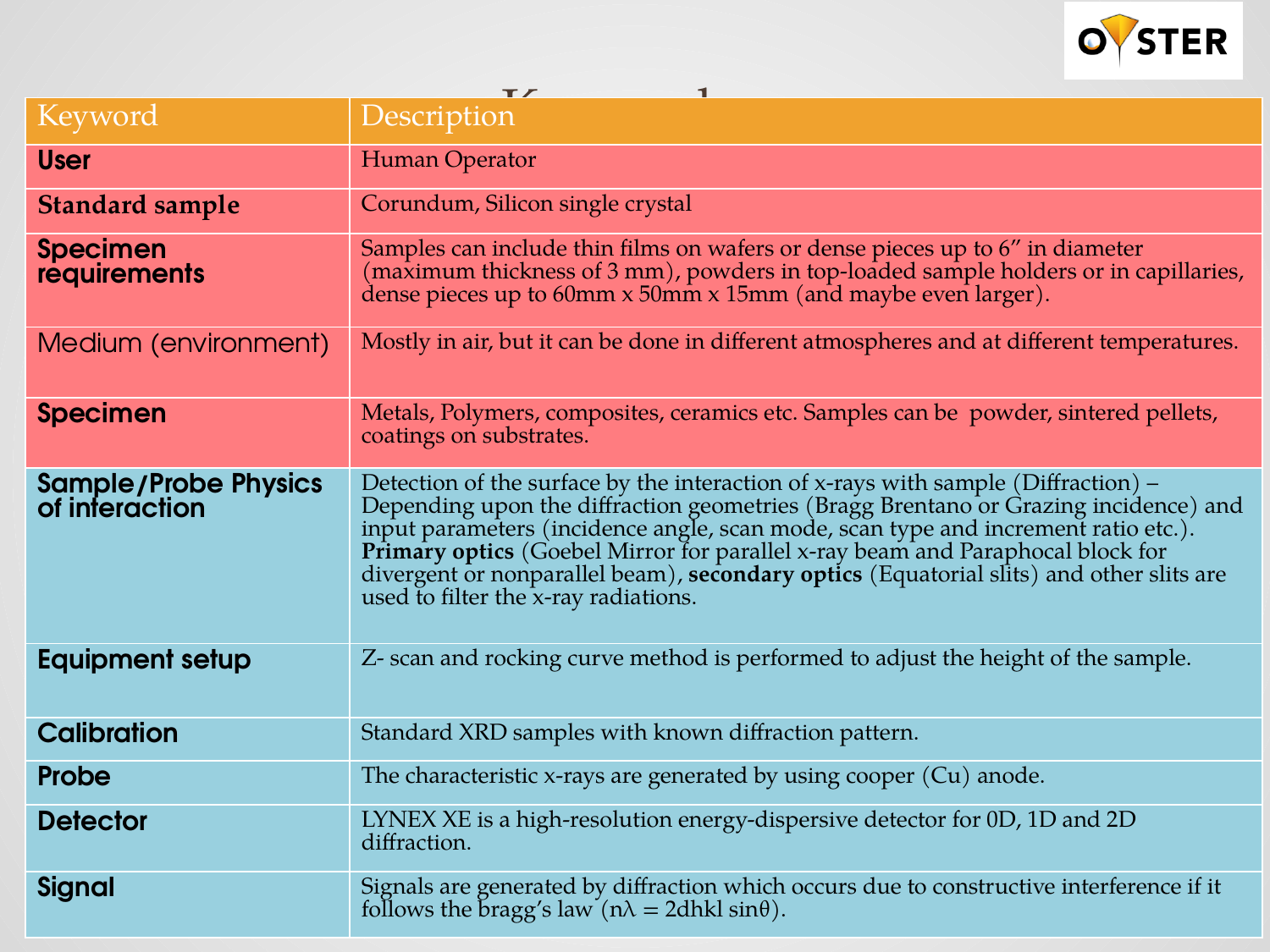

# Keywords
| Keyword | Description |
| --- | --- |
| User | Human Operator |
| Standard sample | Corundum, Silicon single crystal |
| Specimen requirements | Samples can include thin films on wafers or dense pieces up to 6” in diameter (maximum thickness of 3 mm), powders in top-loaded sample holders or in capillaries, dense pieces up to 60mm x 50mm x 15mm (and maybe even larger). |
| Medium (environment) | Mostly in air, but it can be done in different atmospheres and at different temperatures. |
| Specimen | Metals, Polymers, composites, ceramics etc. Samples can be powder, sintered pellets, coatings on substrates. |
| Sample/Probe Physics of interaction | Detection of the surface by the interaction of x-rays with sample (Diffraction) – Depending upon the diffraction geometries (Bragg Brentano or Grazing incidence) and input parameters (incidence angle, scan mode, scan type and increment ratio etc.). Primary optics (Goebel Mirror for parallel x-ray beam and Paraphocal block for divergent or nonparallel beam), secondary optics (Equatorial slits) and other slits are used to filter the x-ray radiations. |
| Equipment setup | Z- scan and rocking curve method is performed to adjust the height of the sample. |
| Calibration | Standard XRD samples with known diffraction pattern. |
| Probe | The characteristic x-rays are generated by using cooper (Cu) anode. |
| Detector | LYNEX XE is a high-resolution energy-dispersive detector for 0D, 1D and 2D diffraction. |
| Signal | Signals are generated by diffraction which occurs due to constructive interference if it follows the bragg’s law (nλ = 2dhkl sinθ). |